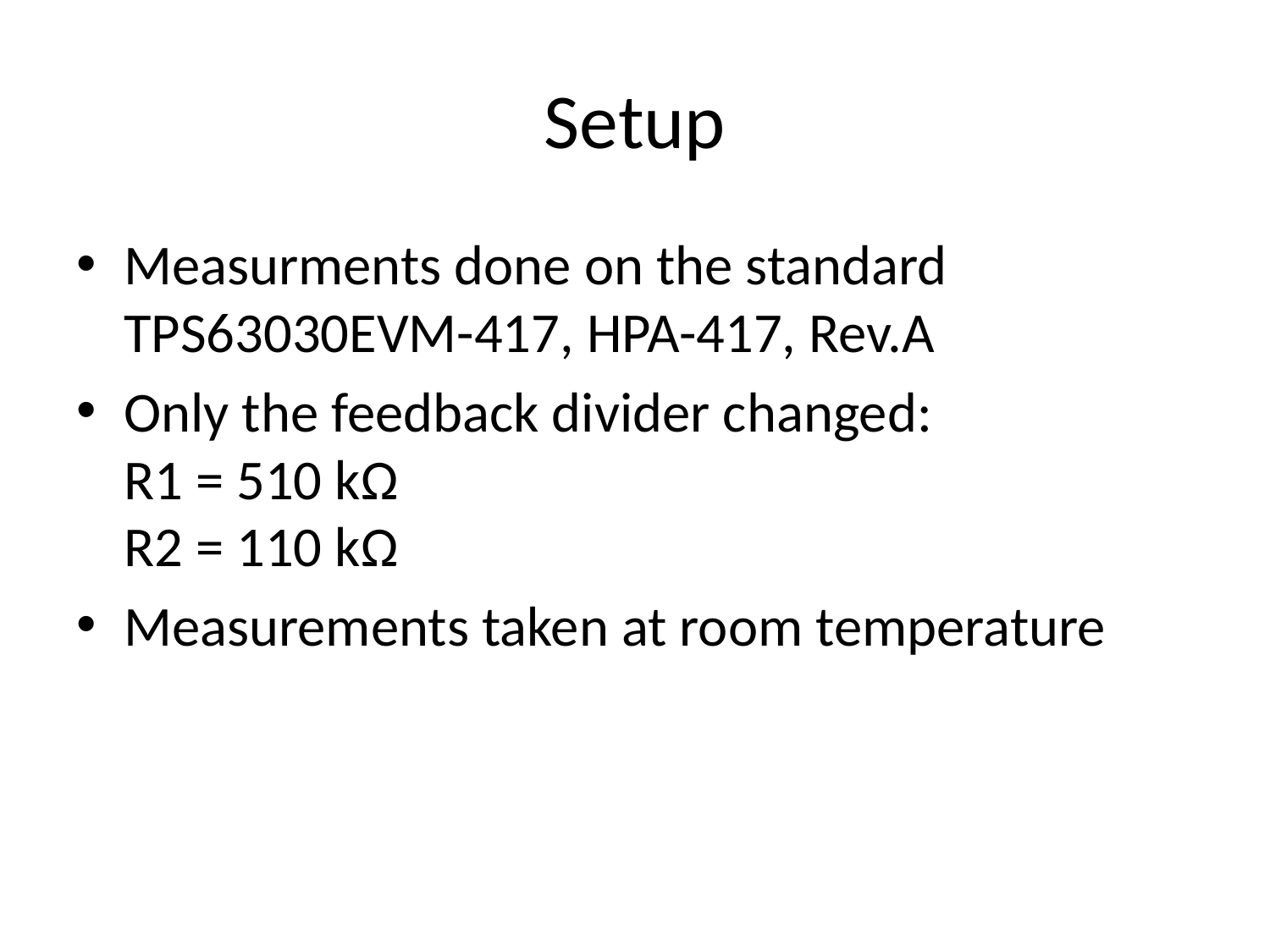

# Setup
Measurments done on the standard TPS63030EVM-417, HPA-417, Rev.A
Only the feedback divider changed:
R1 = 510 kΩ
R2 = 110 kΩ
Measurements taken at room temperature